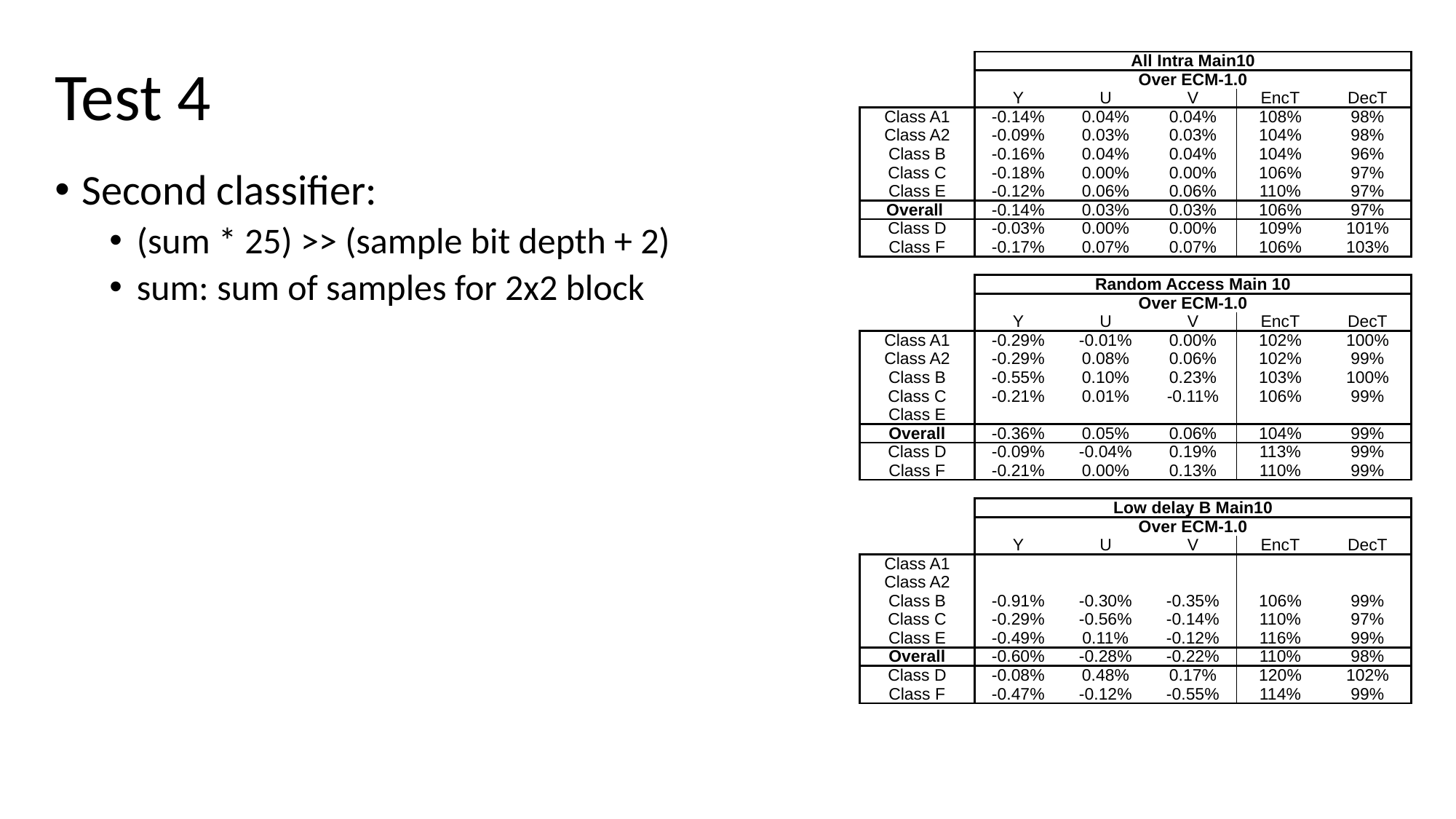

# Test 4
|  | All Intra Main10 |  |  |  |  |
| --- | --- | --- | --- | --- | --- |
|  | Over ECM-1.0 |  |  |  |  |
|  | Y | U | V | EncT | DecT |
| Class A1 | -0.14% | 0.04% | 0.04% | 108% | 98% |
| Class A2 | -0.09% | 0.03% | 0.03% | 104% | 98% |
| Class B | -0.16% | 0.04% | 0.04% | 104% | 96% |
| Class C | -0.18% | 0.00% | 0.00% | 106% | 97% |
| Class E | -0.12% | 0.06% | 0.06% | 110% | 97% |
| Overall | -0.14% | 0.03% | 0.03% | 106% | 97% |
| Class D | -0.03% | 0.00% | 0.00% | 109% | 101% |
| Class F | -0.17% | 0.07% | 0.07% | 106% | 103% |
|  |  |  |  |  |  |
|  | Random Access Main 10 |  |  |  |  |
|  | Over ECM-1.0 |  |  |  |  |
|  | Y | U | V | EncT | DecT |
| Class A1 | -0.29% | -0.01% | 0.00% | 102% | 100% |
| Class A2 | -0.29% | 0.08% | 0.06% | 102% | 99% |
| Class B | -0.55% | 0.10% | 0.23% | 103% | 100% |
| Class C | -0.21% | 0.01% | -0.11% | 106% | 99% |
| Class E |  |  |  |  |  |
| Overall | -0.36% | 0.05% | 0.06% | 104% | 99% |
| Class D | -0.09% | -0.04% | 0.19% | 113% | 99% |
| Class F | -0.21% | 0.00% | 0.13% | 110% | 99% |
|  |  |  |  |  |  |
|  | Low delay B Main10 |  |  |  |  |
|  | Over ECM-1.0 |  |  |  |  |
|  | Y | U | V | EncT | DecT |
| Class A1 |  |  |  |  |  |
| Class A2 |  |  |  |  |  |
| Class B | -0.91% | -0.30% | -0.35% | 106% | 99% |
| Class C | -0.29% | -0.56% | -0.14% | 110% | 97% |
| Class E | -0.49% | 0.11% | -0.12% | 116% | 99% |
| Overall | -0.60% | -0.28% | -0.22% | 110% | 98% |
| Class D | -0.08% | 0.48% | 0.17% | 120% | 102% |
| Class F | -0.47% | -0.12% | -0.55% | 114% | 99% |
Second classifier:
(sum * 25) >> (sample bit depth + 2)
sum: sum of samples for 2x2 block